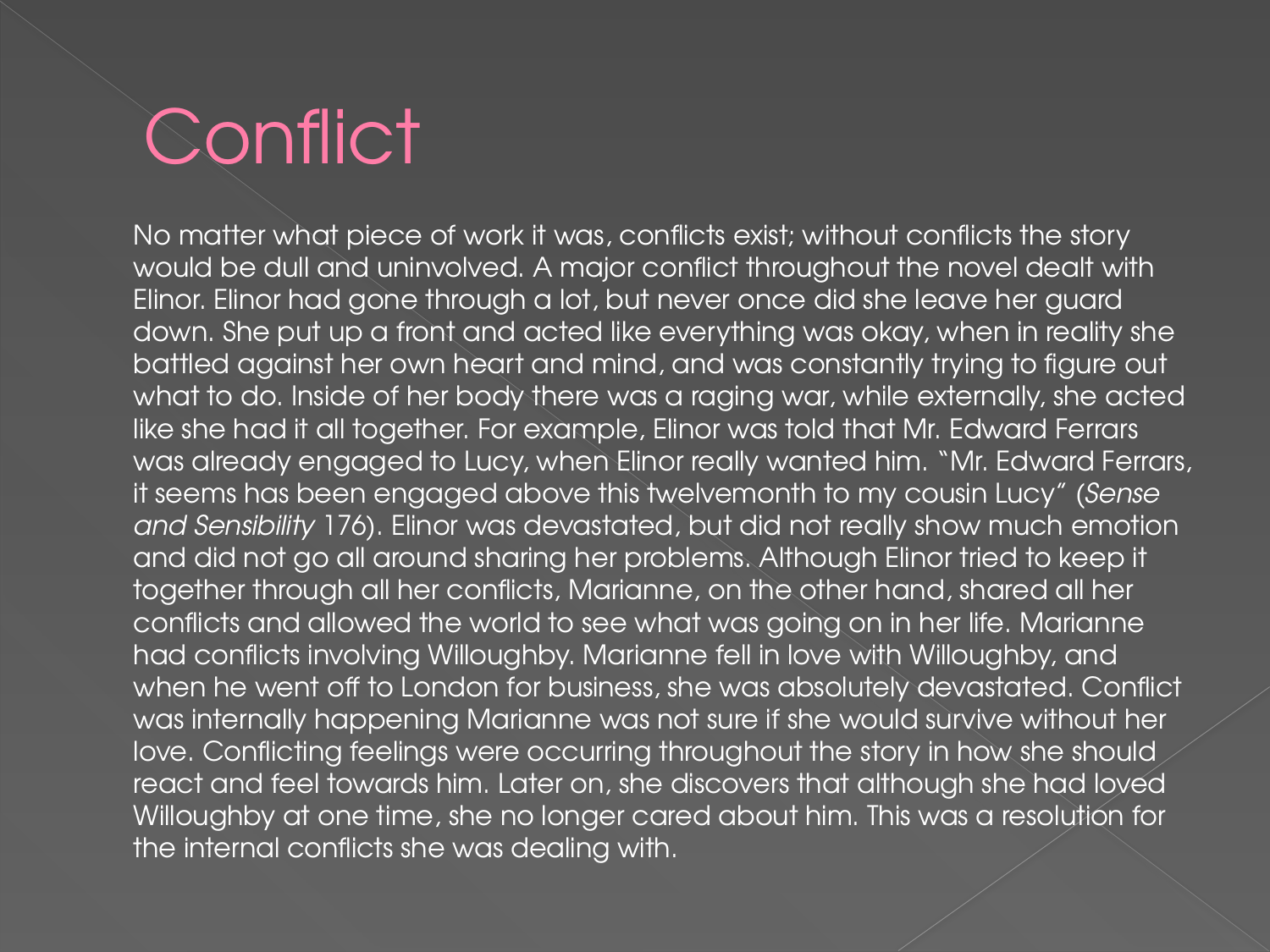

# Conflict
	No matter what piece of work it was, conflicts exist; without conflicts the story would be dull and uninvolved. A major conflict throughout the novel dealt with Elinor. Elinor had gone through a lot, but never once did she leave her guard down. She put up a front and acted like everything was okay, when in reality she battled against her own heart and mind, and was constantly trying to figure out what to do. Inside of her body there was a raging war, while externally, she acted like she had it all together. For example, Elinor was told that Mr. Edward Ferrars was already engaged to Lucy, when Elinor really wanted him. “Mr. Edward Ferrars, it seems has been engaged above this twelvemonth to my cousin Lucy” (Sense and Sensibility 176). Elinor was devastated, but did not really show much emotion and did not go all around sharing her problems. Although Elinor tried to keep it together through all her conflicts, Marianne, on the other hand, shared all her conflicts and allowed the world to see what was going on in her life. Marianne had conflicts involving Willoughby. Marianne fell in love with Willoughby, and when he went off to London for business, she was absolutely devastated. Conflict was internally happening Marianne was not sure if she would survive without her love. Conflicting feelings were occurring throughout the story in how she should react and feel towards him. Later on, she discovers that although she had loved Willoughby at one time, she no longer cared about him. This was a resolution for the internal conflicts she was dealing with.